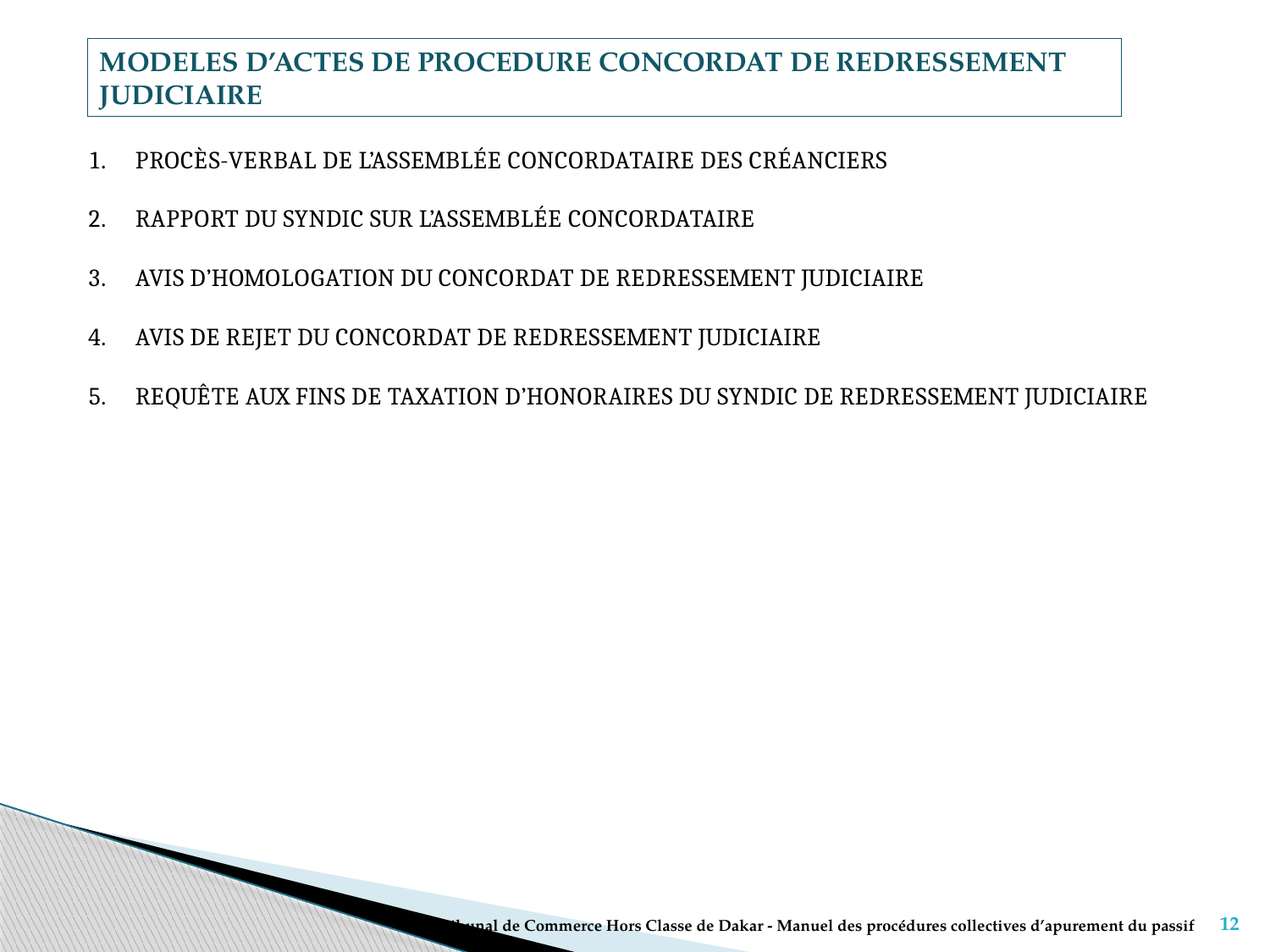

# MODELES D’ACTES DE PROCEDURE CONCORDAT DE REDRESSEMENT JUDICIAIRE
PROCÈS-VERBAL DE L’ASSEMBLÉE CONCORDATAIRE DES CRÉANCIERS

RAPPORT DU SYNDIC SUR L’ASSEMBLÉE CONCORDATAIRE

AVIS D’HOMOLOGATION DU CONCORDAT DE REDRESSEMENT JUDICIAIRE

AVIS DE REJET DU CONCORDAT DE REDRESSEMENT JUDICIAIRE

REQUÊTE AUX FINS DE TAXATION D’HONORAIRES DU SYNDIC DE REDRESSEMENT JUDICIAIRE
Tribunal de Commerce Hors Classe de Dakar - Manuel des procédures collectives d’apurement du passif
12